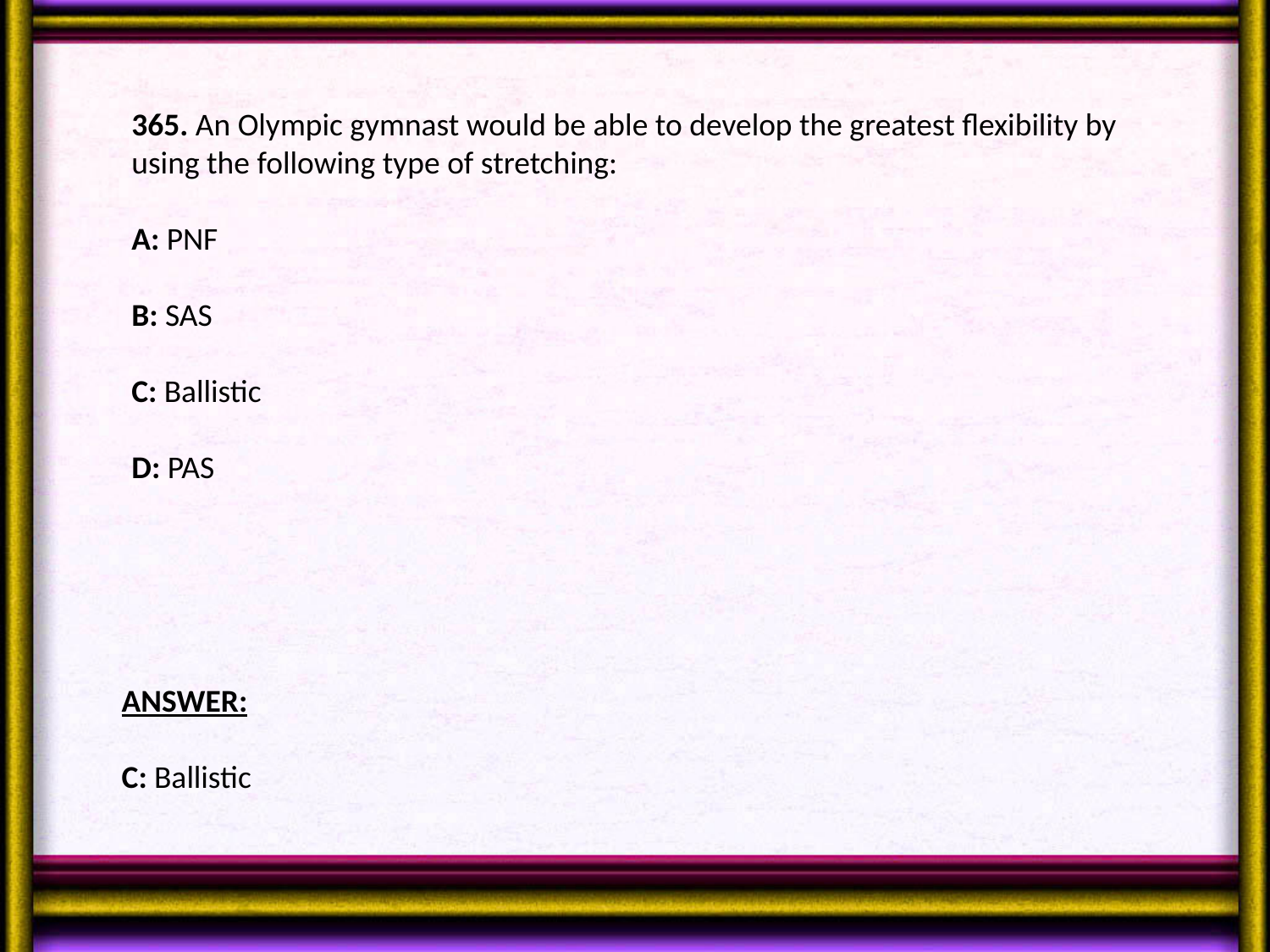

365. An Olympic gymnast would be able to develop the greatest flexibility by using the following type of stretching:

A: PNF

B: SAS

C: Ballistic

D: PAS
ANSWER:
C: Ballistic